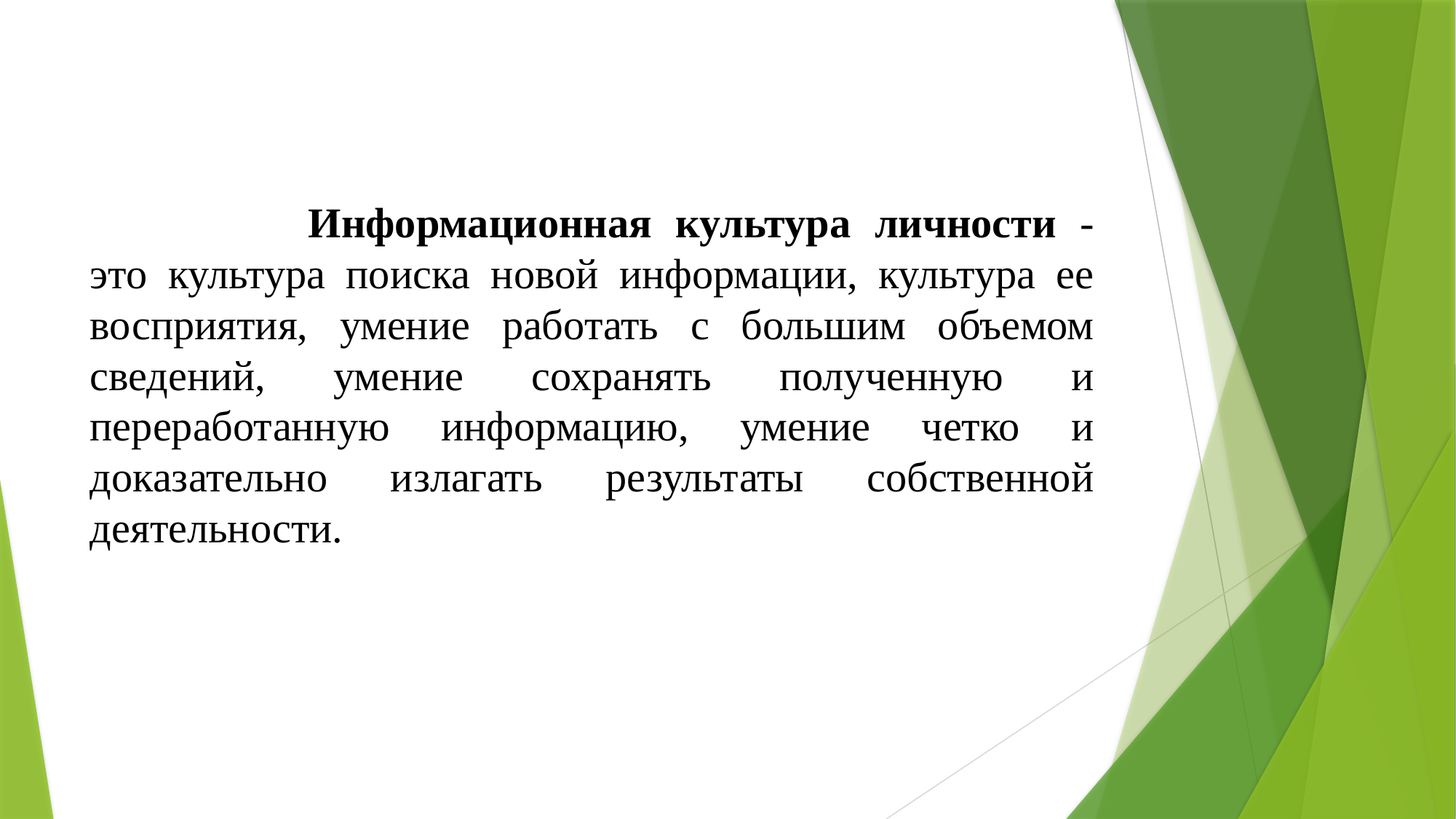

Информационная культура личности - это культура поиска новой информации, культура ее восприятия, умение работать с большим объемом сведений, умение сохранять полученную и переработанную информацию, умение четко и доказательно излагать результаты собственной деятельности.